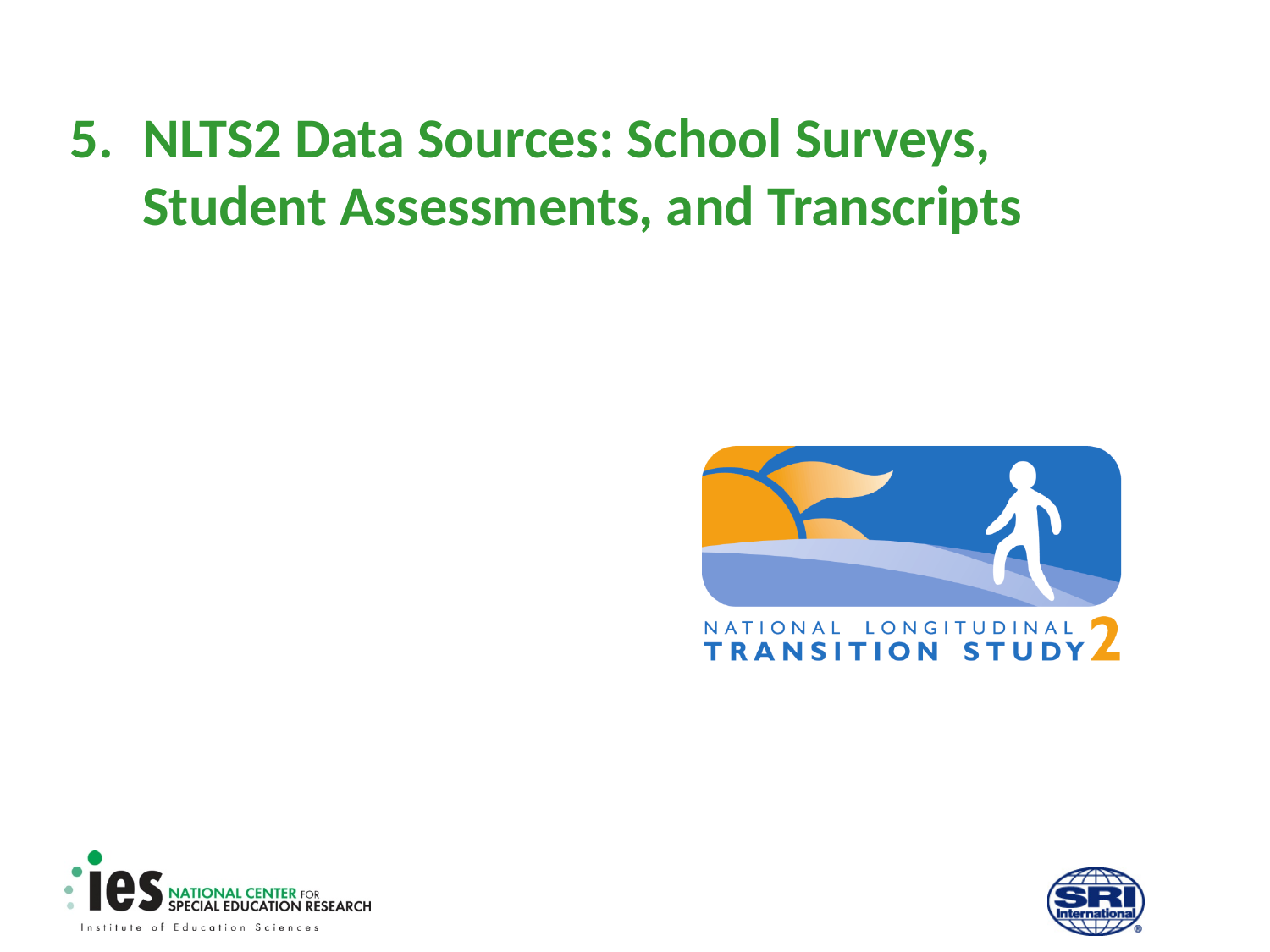

# 5.	NLTS2 Data Sources: School Surveys, Student Assessments, and Transcripts